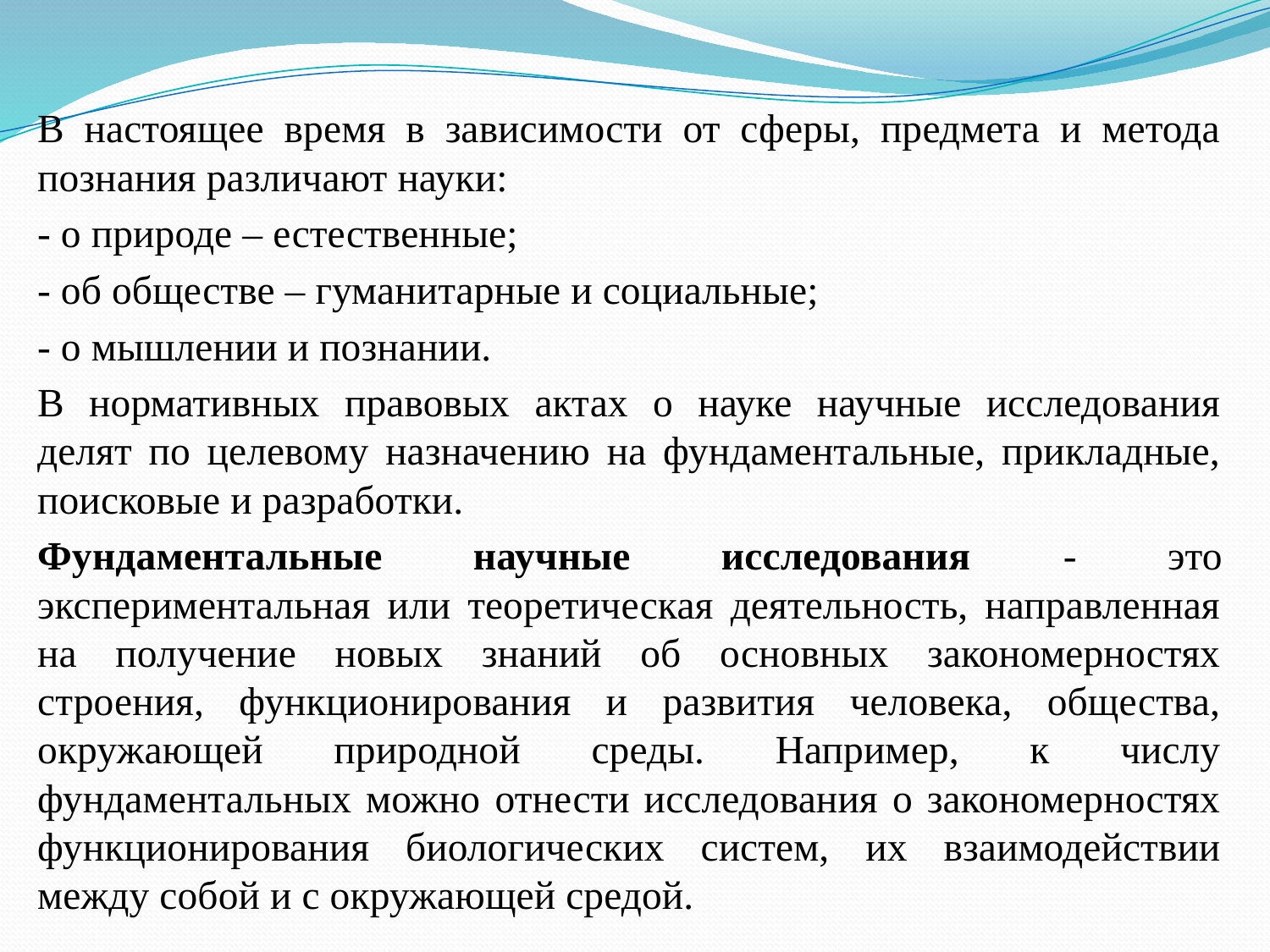

В настоящее время в зависимости от сферы, предмета и метода познания различают науки:
- о природе – естественные;
- об обществе – гуманитарные и социальные;
- о мышлении и познании.
В нормативных правовых актах о науке научные исследования делят по целевому назначению на фундаментальные, прикладные, поисковые и разработки.
Фундаментальные научные исследования - это экспериментальная или теоретическая деятельность, направленная на получение новых знаний об основных закономерностях строения, функционирования и развития человека, общества, окружающей природной среды. Например, к числу фундаментальных можно отнести исследования о закономерностях функционирования биологических систем, их взаимодействии между собой и с окружающей средой.